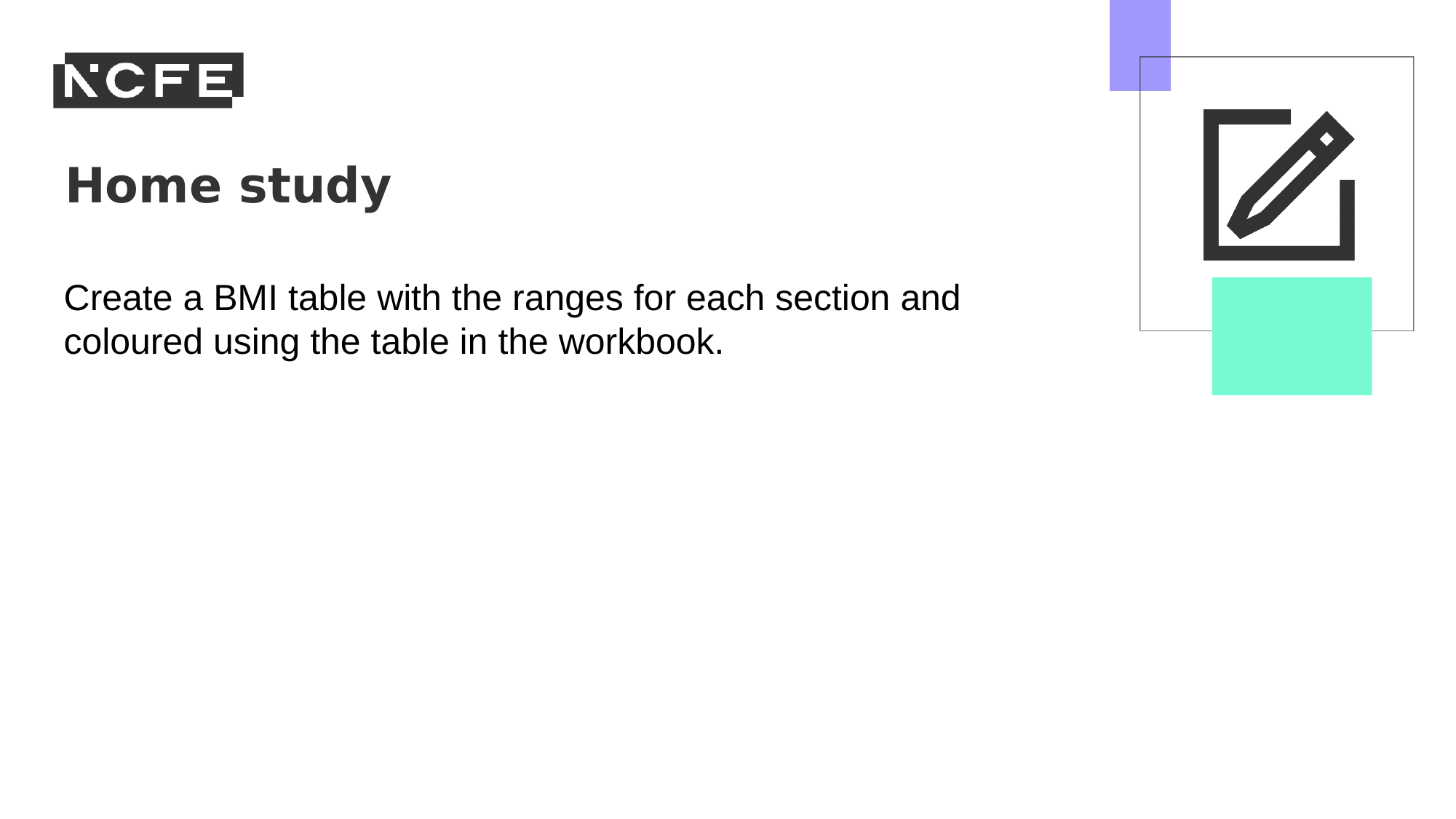

Create a BMI table with the ranges for each section and coloured using the table in the workbook.